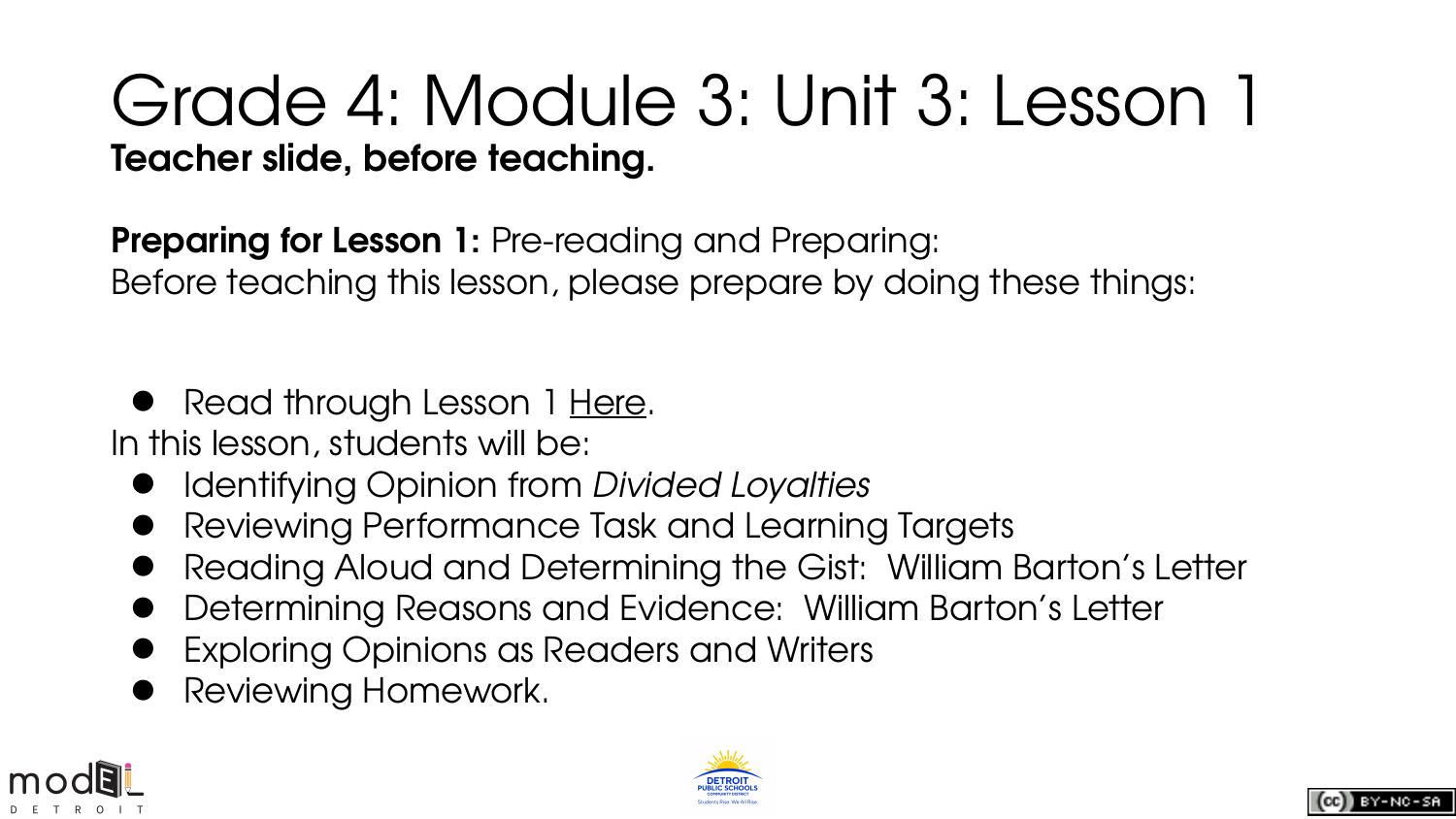

# Grade 4: Module 3: Unit 3: Lesson 1
Teacher slide, before teaching.
Preparing for Lesson 1: Pre-reading and Preparing:
Before teaching this lesson, please prepare by doing these things:

Read through Lesson 1 Here.
In this lesson, students will be:
Identifying Opinion from Divided Loyalties
Reviewing Performance Task and Learning Targets
Reading Aloud and Determining the Gist:  William Barton’s Letter
Determining Reasons and Evidence:  William Barton’s Letter
Exploring Opinions as Readers and Writers
Reviewing Homework.